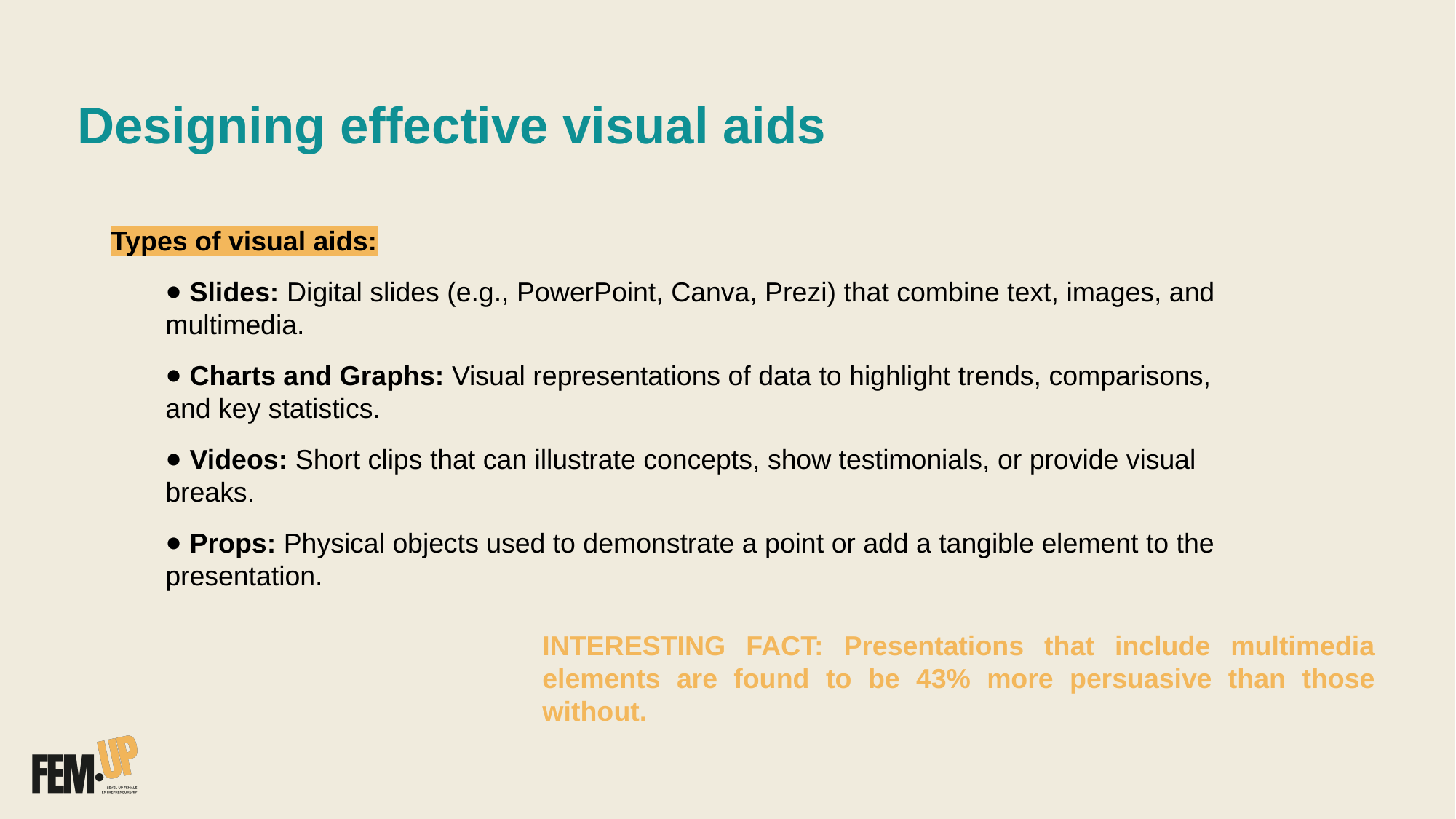

# Designing effective visual aids
Types of visual aids:
 Slides: Digital slides (e.g., PowerPoint, Canva, Prezi) that combine text, images, and multimedia.
 Charts and Graphs: Visual representations of data to highlight trends, comparisons, and key statistics.
 Videos: Short clips that can illustrate concepts, show testimonials, or provide visual breaks.
 Props: Physical objects used to demonstrate a point or add a tangible element to the presentation.

INTERESTING FACT: Presentations that include multimedia elements are found to be 43% more persuasive than those without.